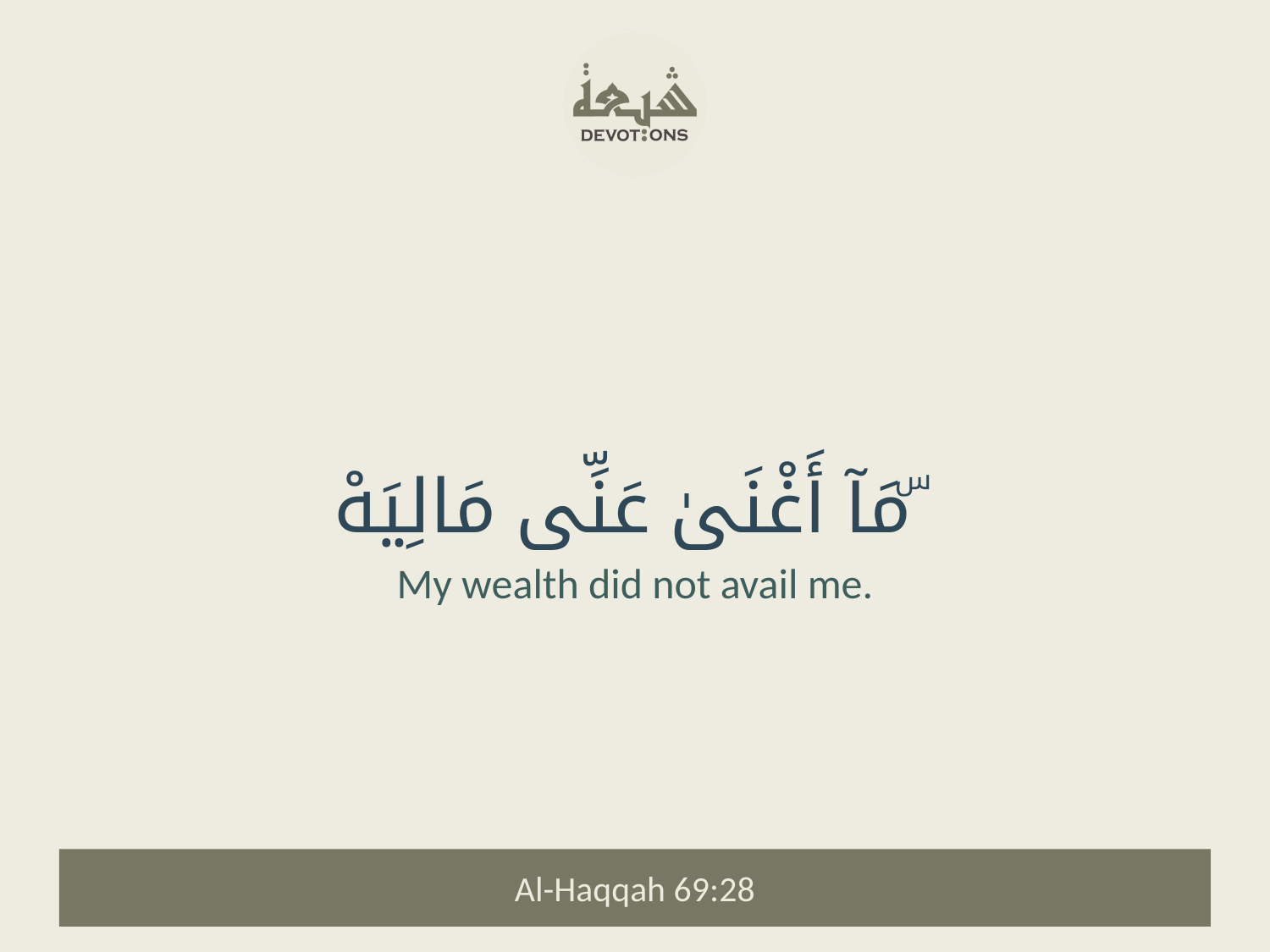

مَآ أَغْنَىٰ عَنِّى مَالِيَهْ ۜ
My wealth did not avail me.
Al-Haqqah 69:28